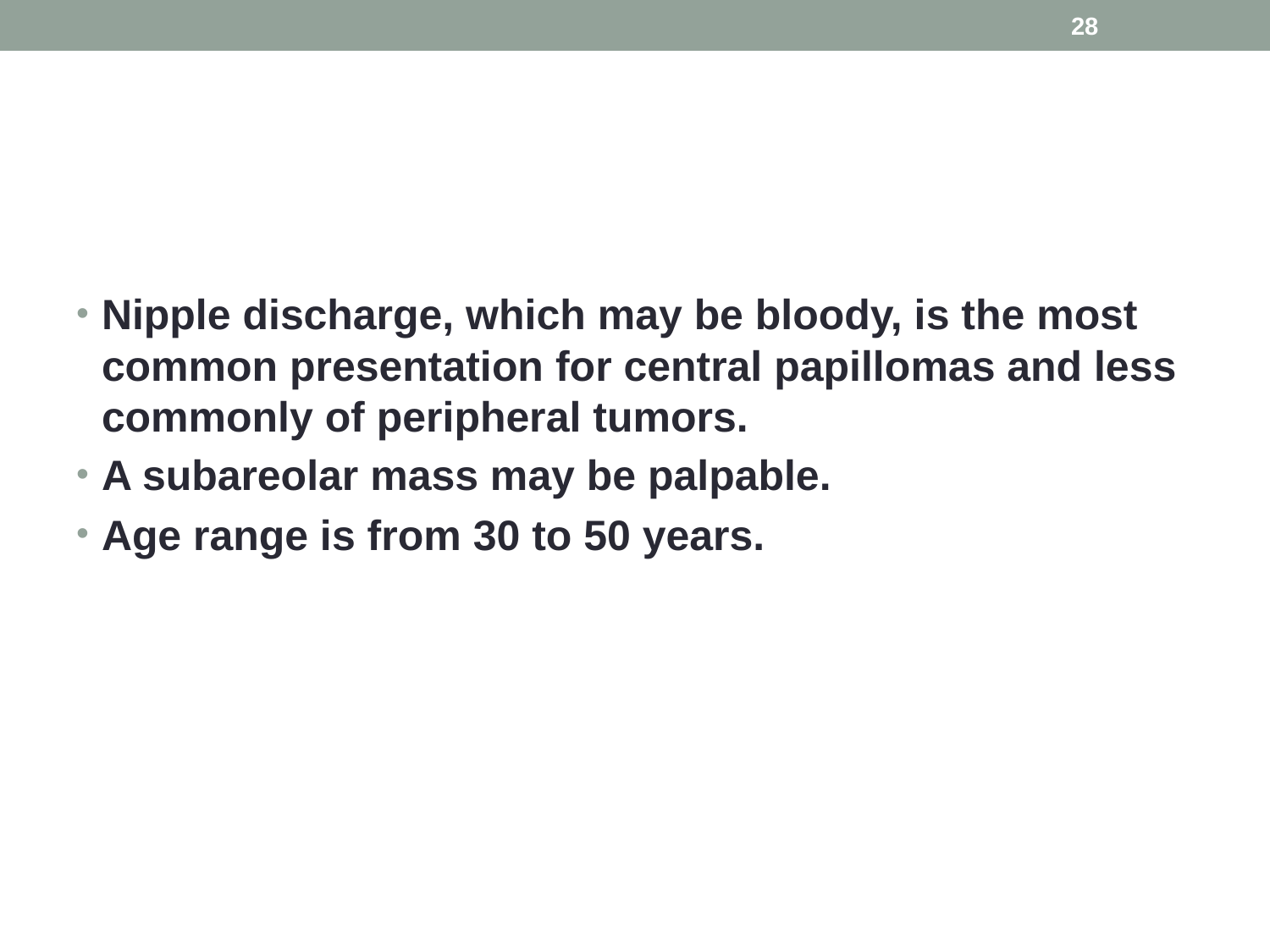

28
#

Nipple discharge, which may be bloody, is the most common presentation for central papillomas and less commonly of peripheral tumors.
A subareolar mass may be palpable.
Age range is from 30 to 50 years.